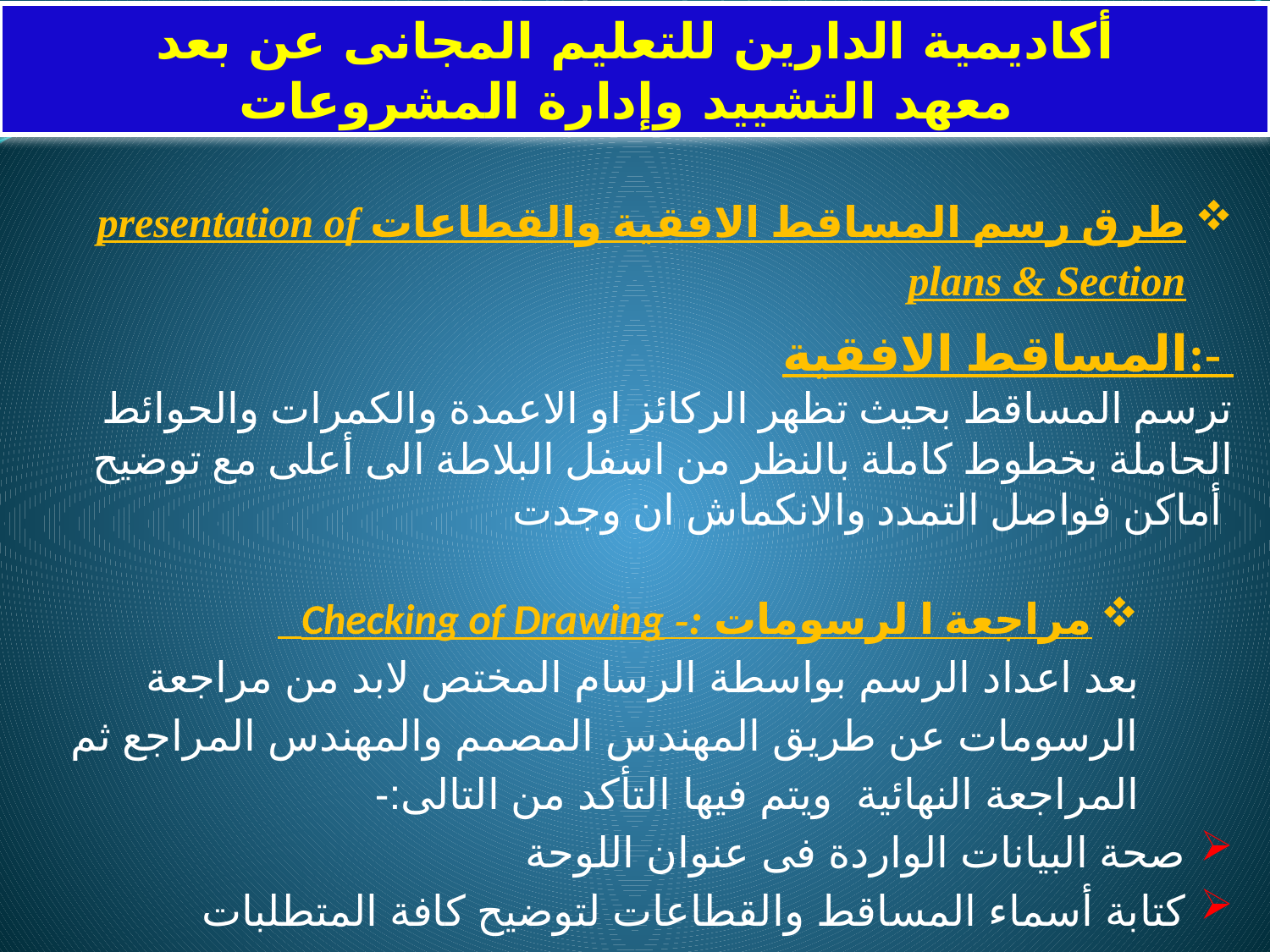

أكاديمية الدارين للتعليم المجانى عن بعد
معهد التشييد وإدارة المشروعات
طرق رسم المساقط الافقية والقطاعات presentation of plans & Section
المساقط الافقية:-
ترسم المساقط بحيث تظهر الركائز او الاعمدة والكمرات والحوائط الحاملة بخطوط كاملة بالنظر من اسفل البلاطة الى أعلى مع توضيح أماكن فواصل التمدد والانكماش ان وجدت

مراجعة ا لرسومات :- Checking of Drawing
بعد اعداد الرسم بواسطة الرسام المختص لابد من مراجعة الرسومات عن طريق المهندس المصمم والمهندس المراجع ثم المراجعة النهائية  ويتم فيها التأكد من التالى:-
صحة البيانات الواردة فى عنوان اللوحة
كتابة أسماء المساقط والقطاعات لتوضيح كافة المتطلبات